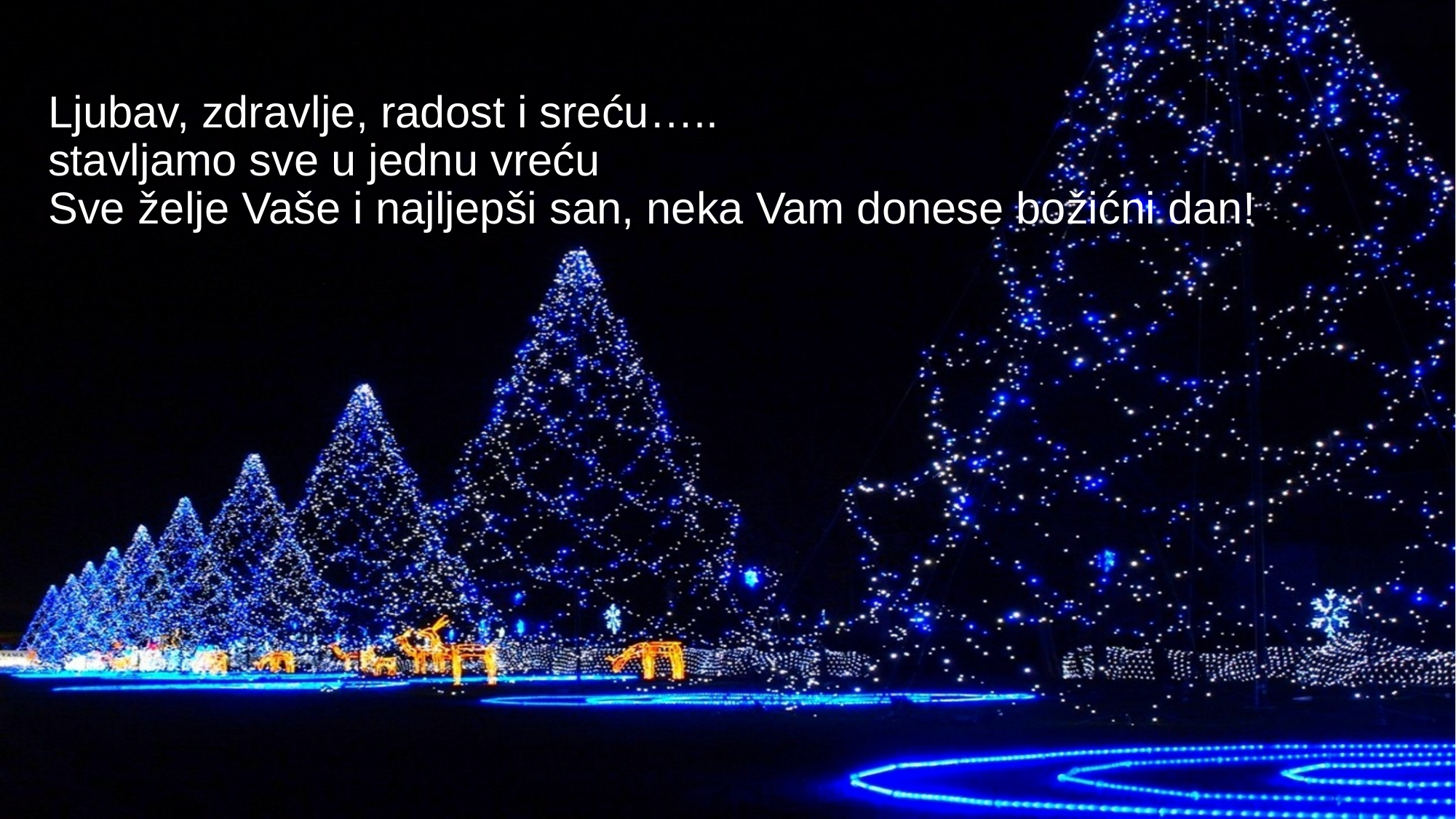

# Ljubav, zdravlje, radost i sreću….. stavljamo sve u jednu vreću Sve želje Vaše i najljepši san, neka Vam donese božićni dan!
Lj